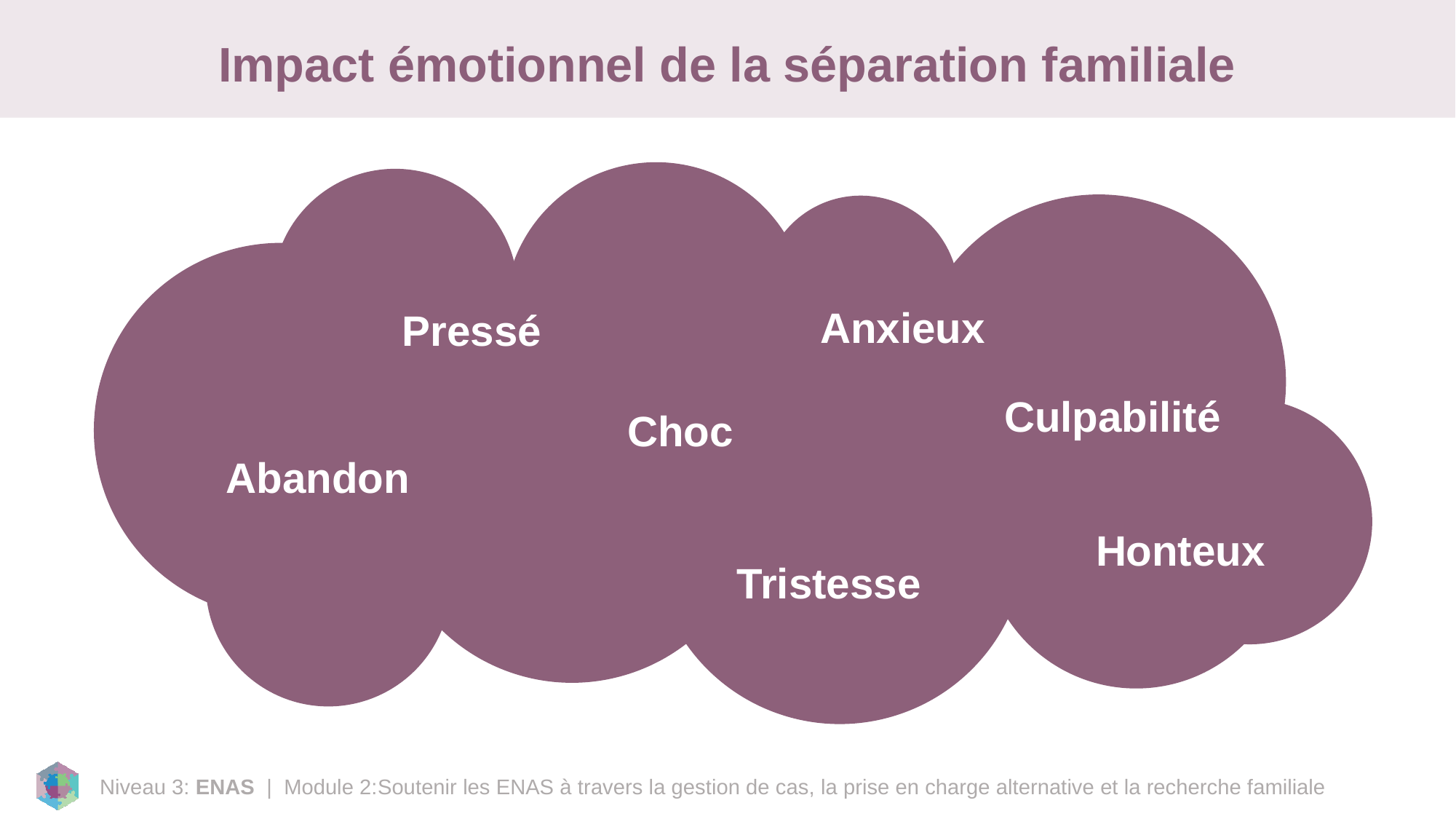

# Impact émotionnel de la séparation familiale

Anxieux
Pressé
Culpabilité
Choc
Abandon
Honteux
Tristesse